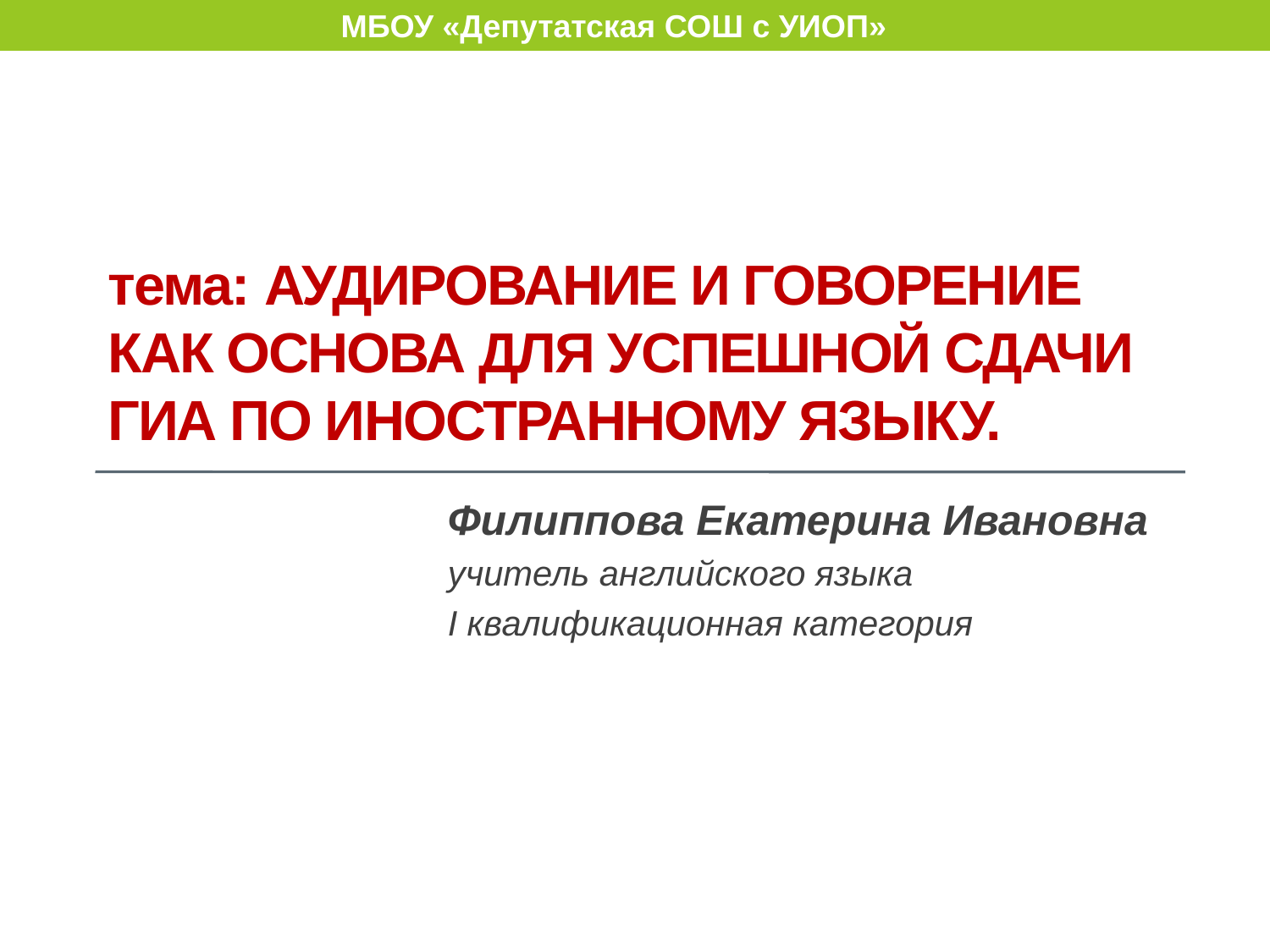

МБОУ «Депутатская СОШ с УИОП»
# тема: Аудирование и говорение как основа для успешной сдачи ГИА по иностранному языку.
Филиппова Екатерина Ивановна
учитель английского языка
I квалификационная категория